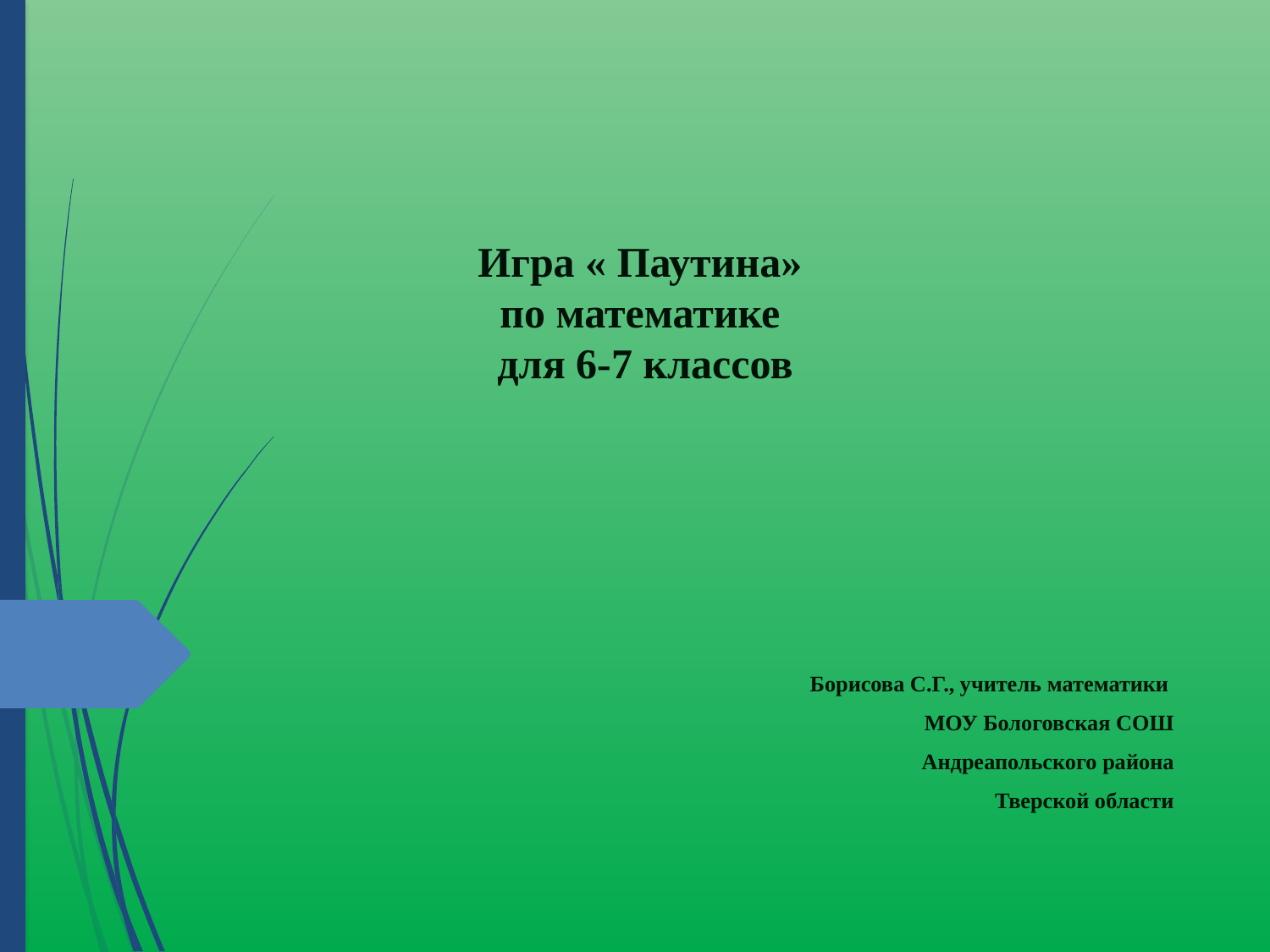

Игра « Паутина»
по математике
 для 6-7 классов

Борисова С.Г., учитель математики
МОУ Бологовская СОШ
Андреапольского района
Тверской области